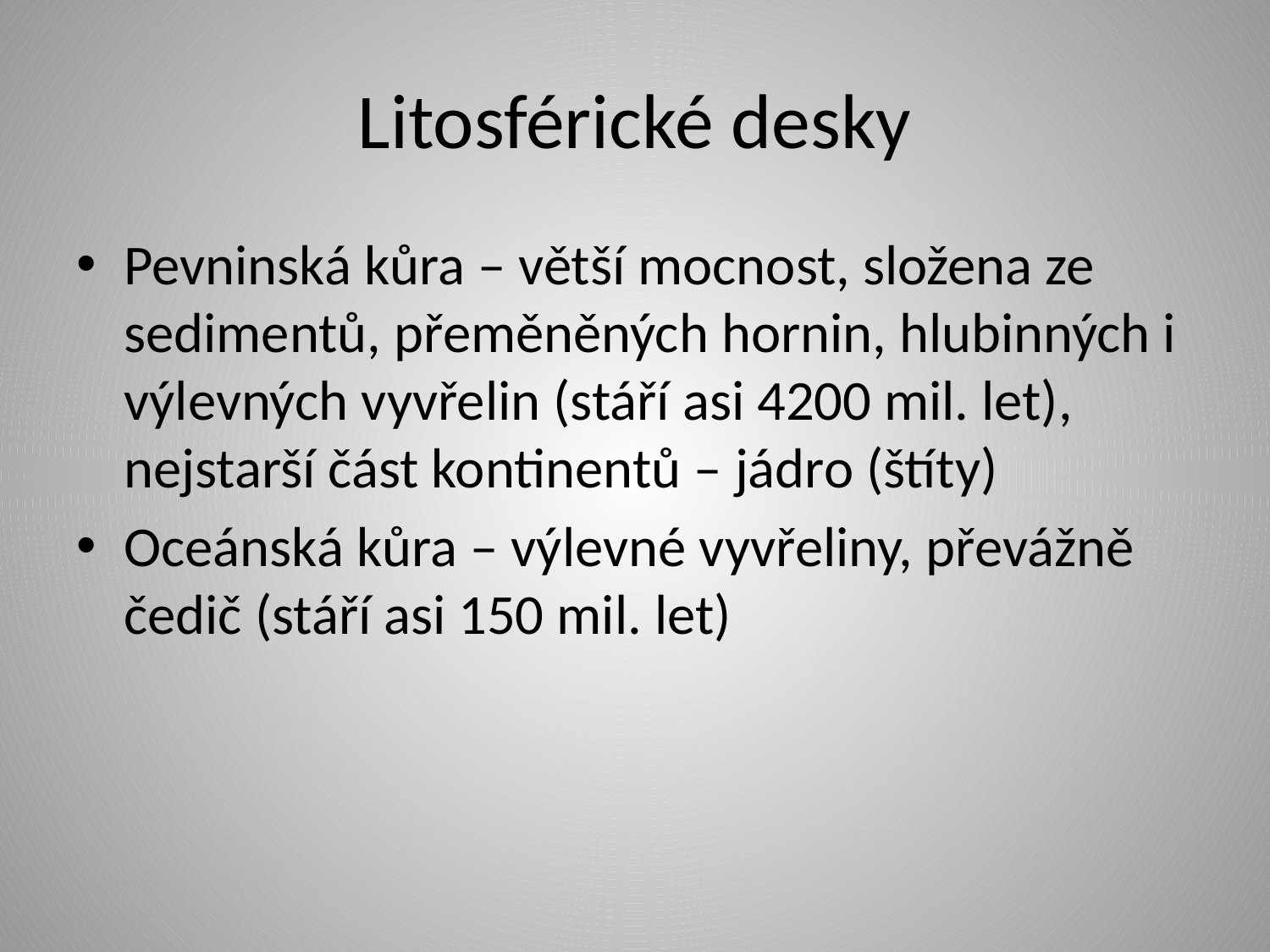

# Litosférické desky
Pevninská kůra – větší mocnost, složena ze sedimentů, přeměněných hornin, hlubinných i výlevných vyvřelin (stáří asi 4200 mil. let), nejstarší část kontinentů – jádro (štíty)
Oceánská kůra – výlevné vyvřeliny, převážně čedič (stáří asi 150 mil. let)